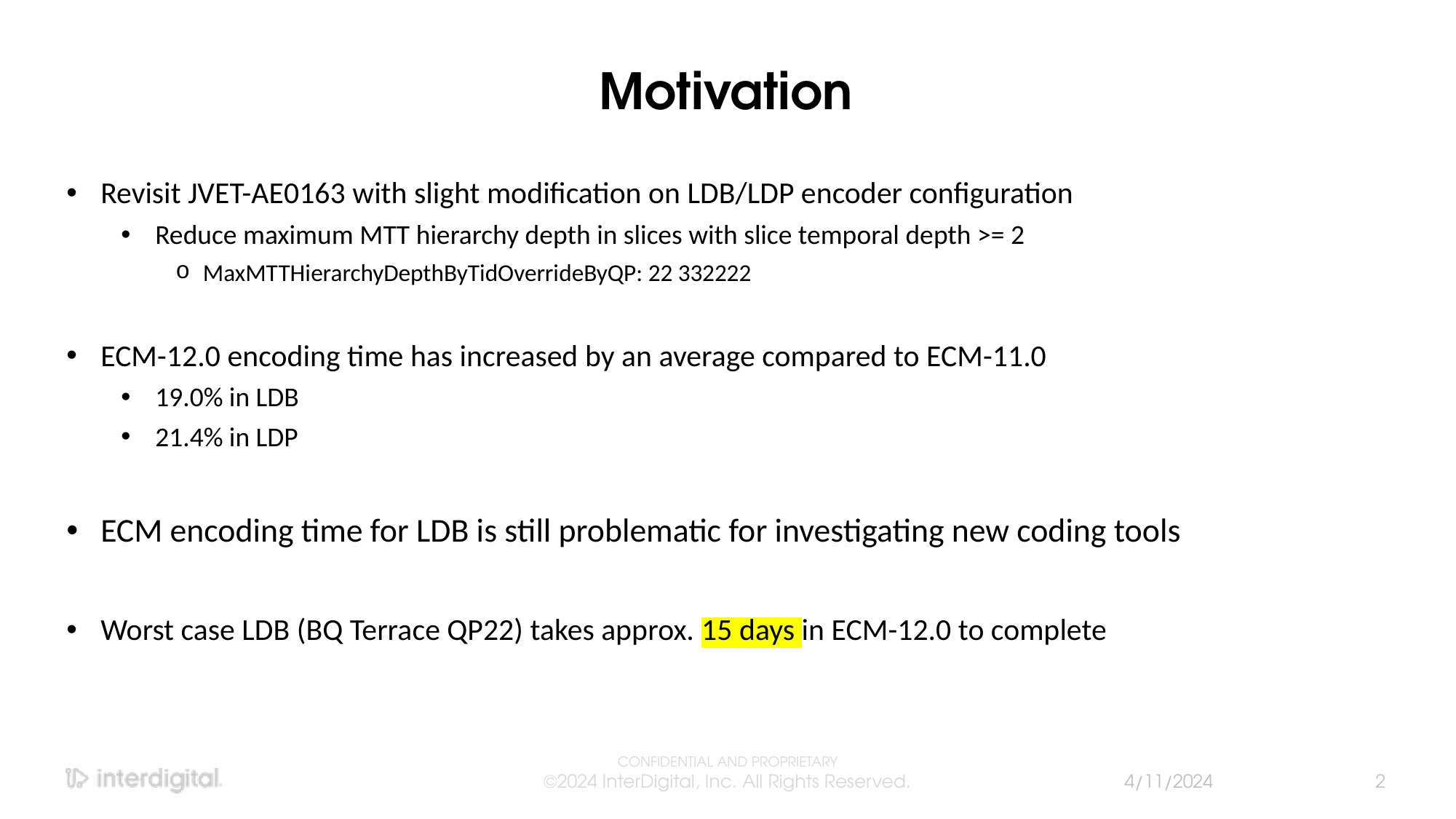

# Motivation
Revisit JVET-AE0163 with slight modification on LDB/LDP encoder configuration
Reduce maximum MTT hierarchy depth in slices with slice temporal depth >= 2
MaxMTTHierarchyDepthByTidOverrideByQP: 22 332222

ECM-12.0 encoding time has increased by an average compared to ECM-11.0
19.0% in LDB
21.4% in LDP

ECM encoding time for LDB is still problematic for investigating new coding tools

Worst case LDB (BQ Terrace QP22) takes approx. 15 days in ECM-12.0 to complete

CONFIDENTIAL AND PROPRIETARY
©2024 InterDigital, Inc. All Rights Reserved.
4/11/2024
2